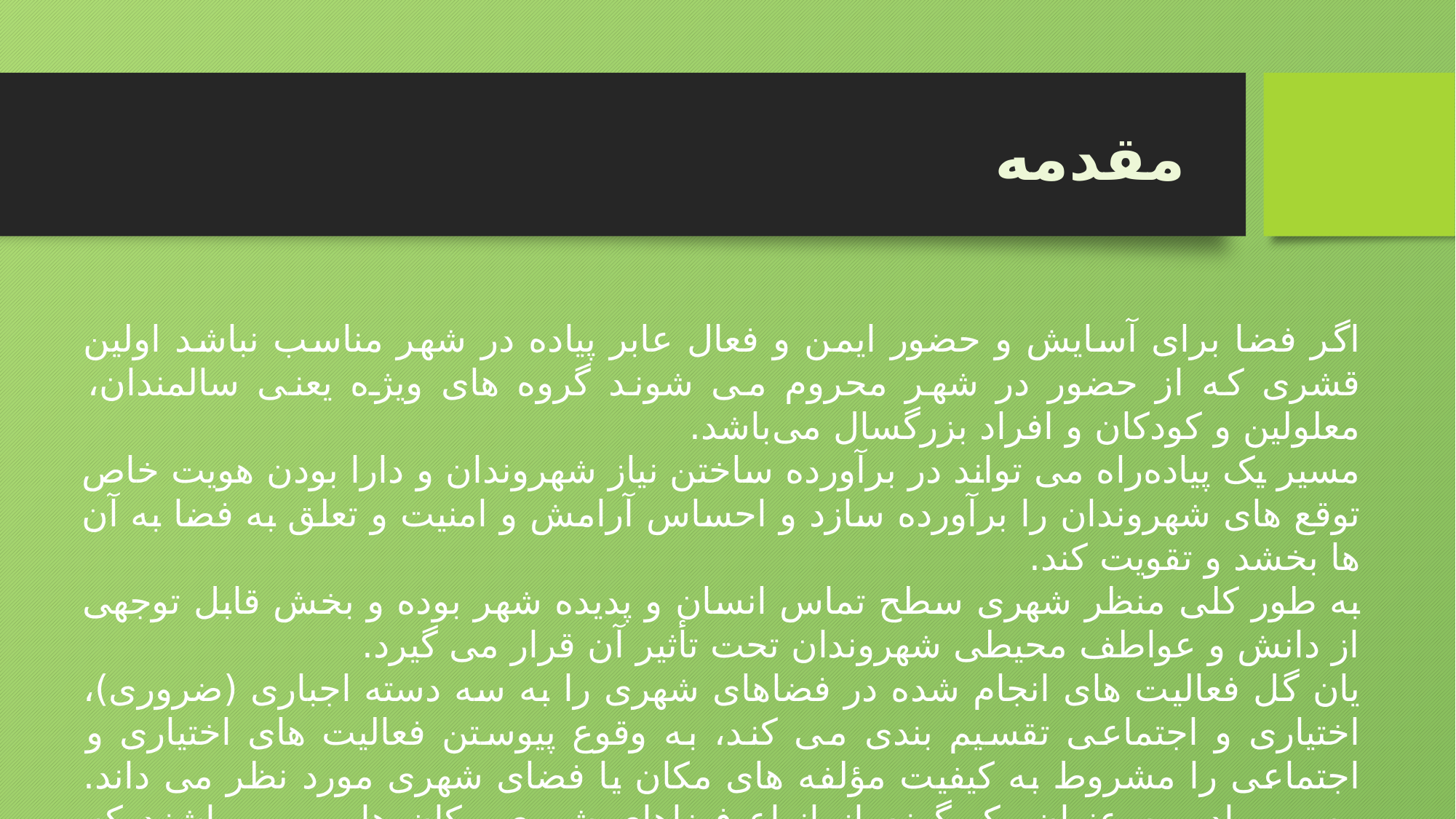

مقدمه
اگر فضا برای آسایش و حضور ایمن و فعال عابر پیاده در شهر مناسب نباشد اولین قشری که از حضور در شهر محروم می شوند گروه های ویژه یعنی سالمندان، معلولین و کودکان و افراد بزرگسال می‌باشد.
مسیر یک پیاده‌راه می تواند در برآورده ساختن نیاز شهروندان و دارا بودن هویت خاص توقع های شهروندان را برآورده سازد و احساس آرامش و امنیت و تعلق به فضا به آن ها بخشد و تقویت کند.
به طور کلی منظر شهری سطح تماس انسان و پدیده شهر بوده و بخش قابل توجهی از دانش و عواطف محیطی شهروندان تحت تأثیر آن قرار می گیرد.
یان گل فعالیت های انجام شده در فضاهای شهری را به سه دسته اجباری (ضروری)، اختیاری و اجتماعی تقسیم بندی می کند، به وقوع پیوستن فعالیت های اختیاری و اجتماعی را مشروط به کیفیت مؤلفه های مکان یا فضای شهری مورد نظر می داند. مسیر پیاده به عنوان یک گونه از انواع فضاهای شهری مکان هایی می باشند که فعالیت انتخابی را در خود جای می‌دهند.